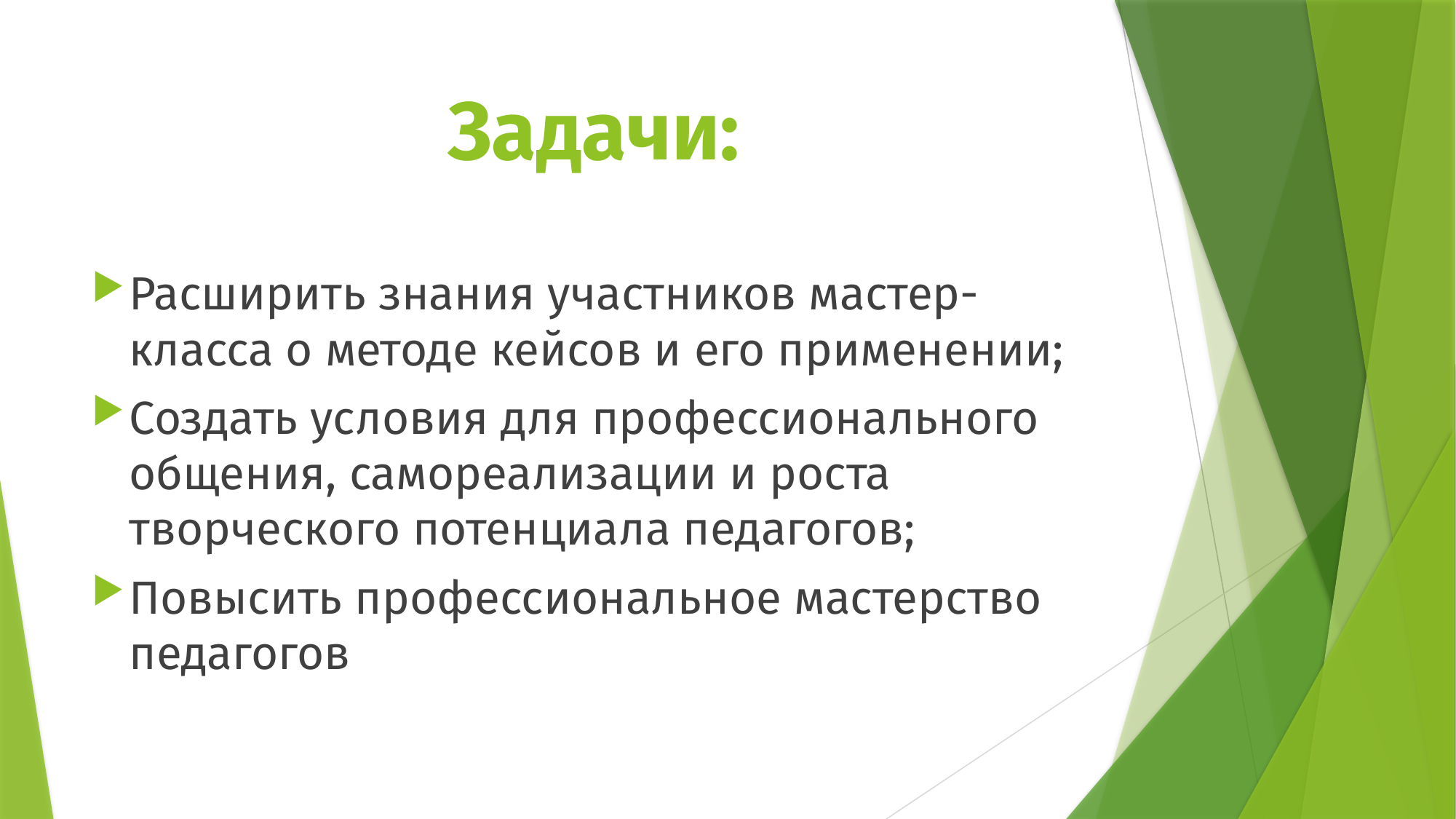

# Задачи:
Расширить знания участников мастер-класса о методе кейсов и его применении;
Создать условия для профессионального общения, самореализации и роста творческого потенциала педагогов;
Повысить профессиональное мастерство педагогов